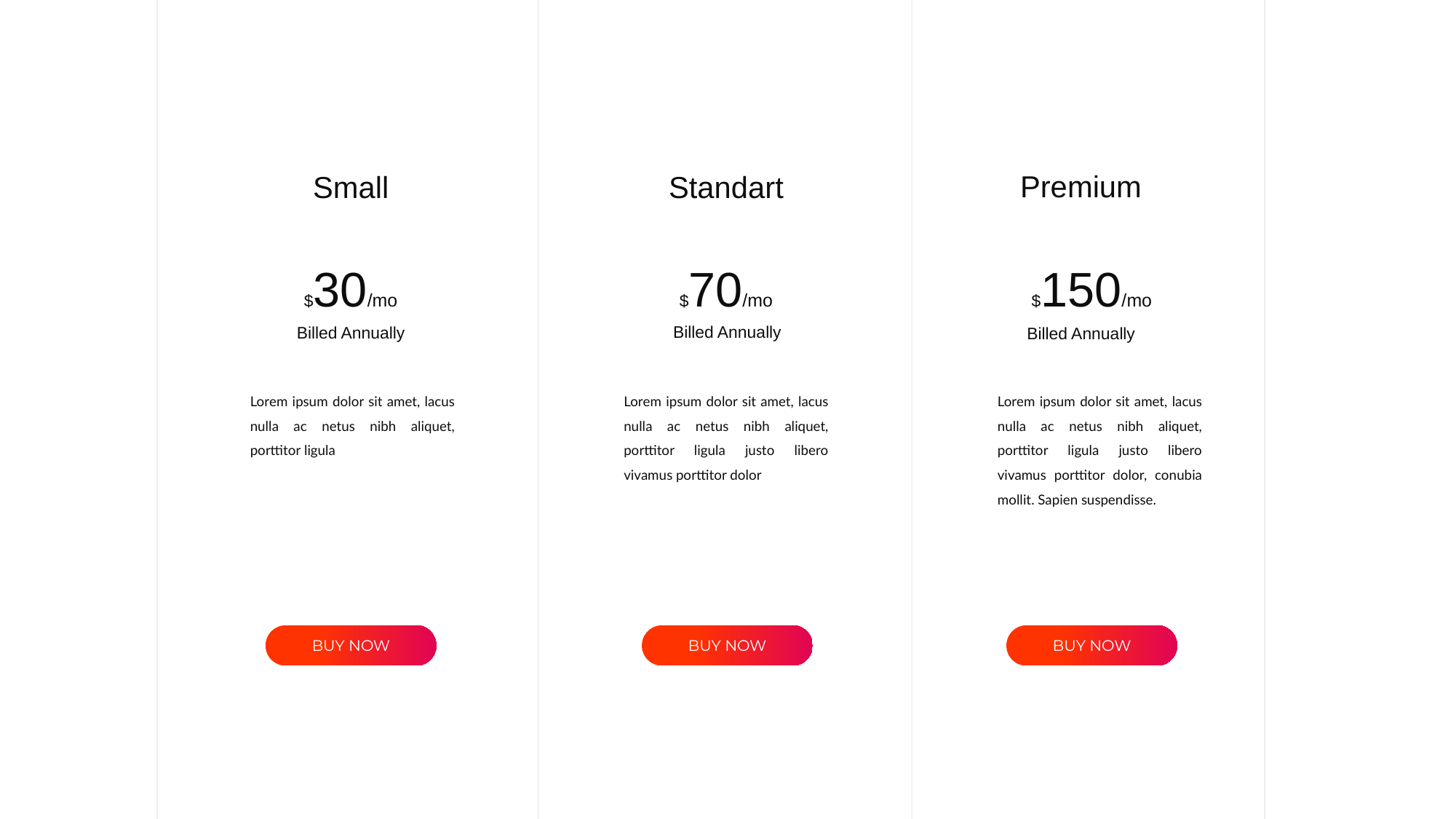

Premium
Small
Standart
$30/mo
$70/mo
$150/mo
Billed Annually
Billed Annually
Billed Annually
Lorem ipsum dolor sit amet, lacus nulla ac netus nibh aliquet, porttitor ligula
Lorem ipsum dolor sit amet, lacus nulla ac netus nibh aliquet, porttitor ligula justo libero vivamus porttitor dolor
Lorem ipsum dolor sit amet, lacus nulla ac netus nibh aliquet, porttitor ligula justo libero vivamus porttitor dolor, conubia mollit. Sapien suspendisse.

BUY NOW

BUY NOW

BUY NOW